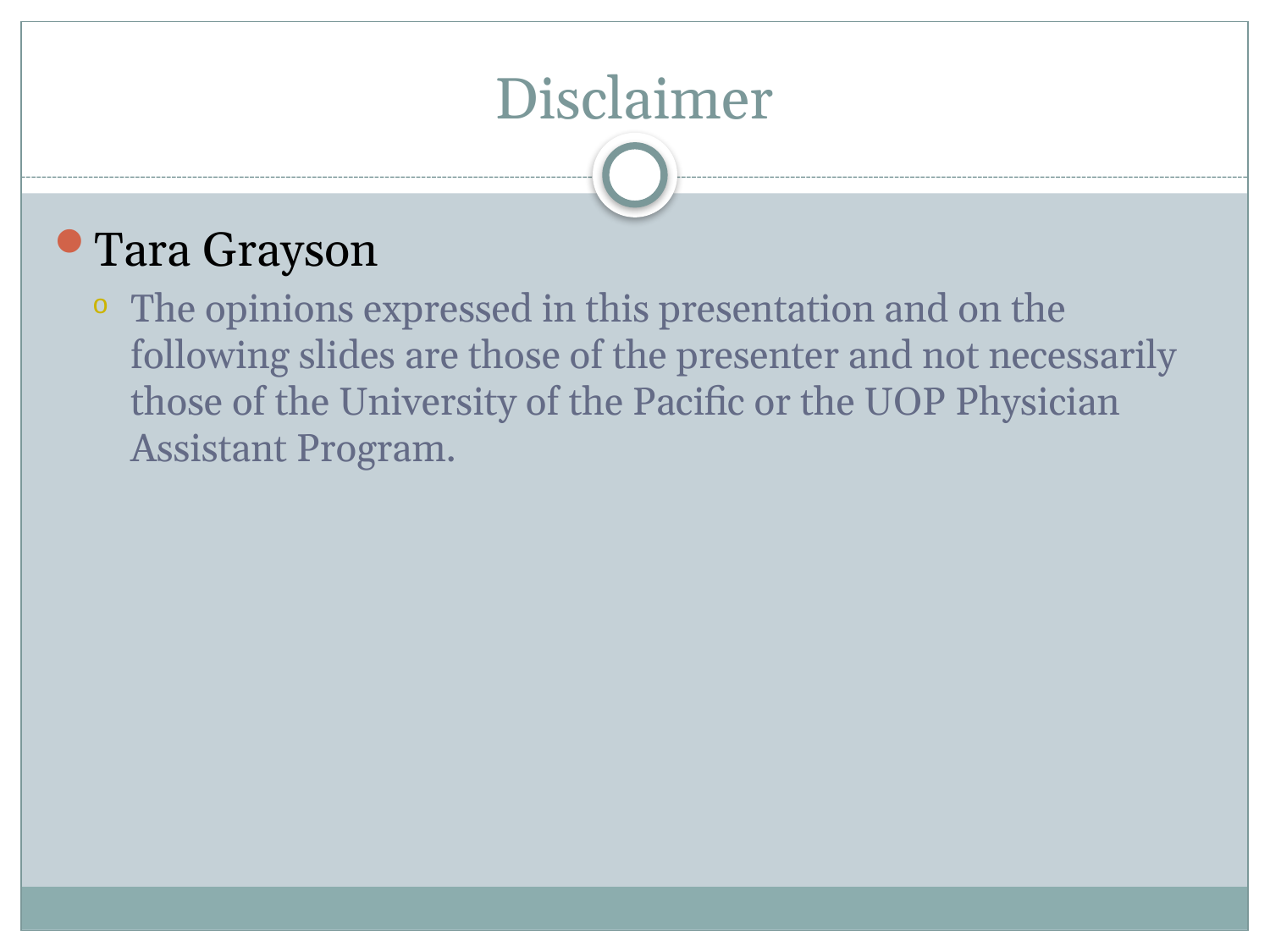

# Disclaimer
Tara Grayson
The opinions expressed in this presentation and on the following slides are those of the presenter and not necessarily those of the University of the Pacific or the UOP Physician Assistant Program.